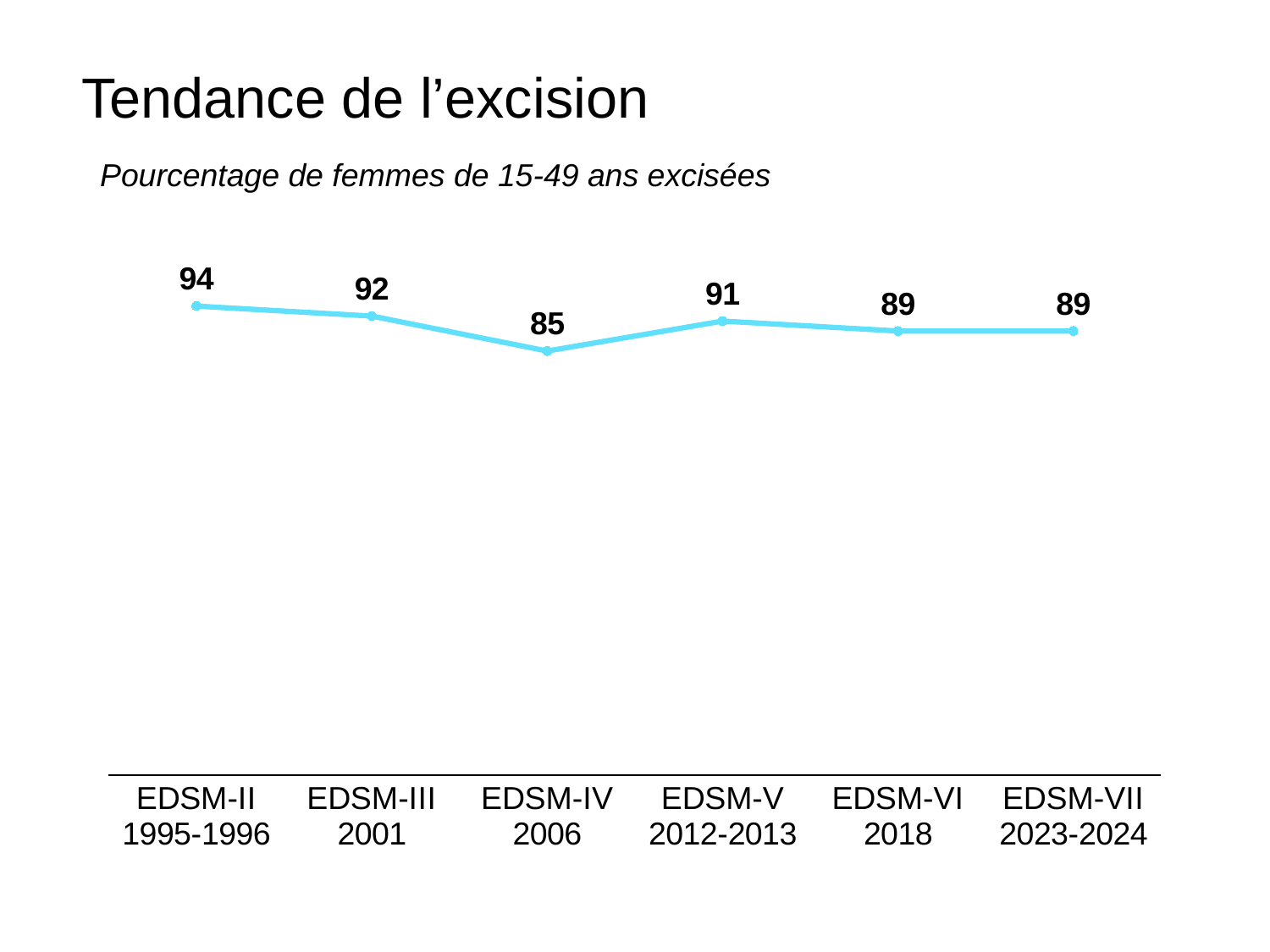

# Tendance de l’excision
Pourcentage de femmes de 15-49 ans excisées

### Chart

| Category | Column3 |
|---|---|
| EDSM-II
1995-1996 | 94.0 |
| EDSM-III
2001 | 92.0 |
| EDSM-IV
2006 | 85.0 |
| EDSM-V
2012-2013 | 91.0 |
| EDSM-VI
2018 | 89.0 |
| EDSM-VII
2023-2024 | 89.0 |